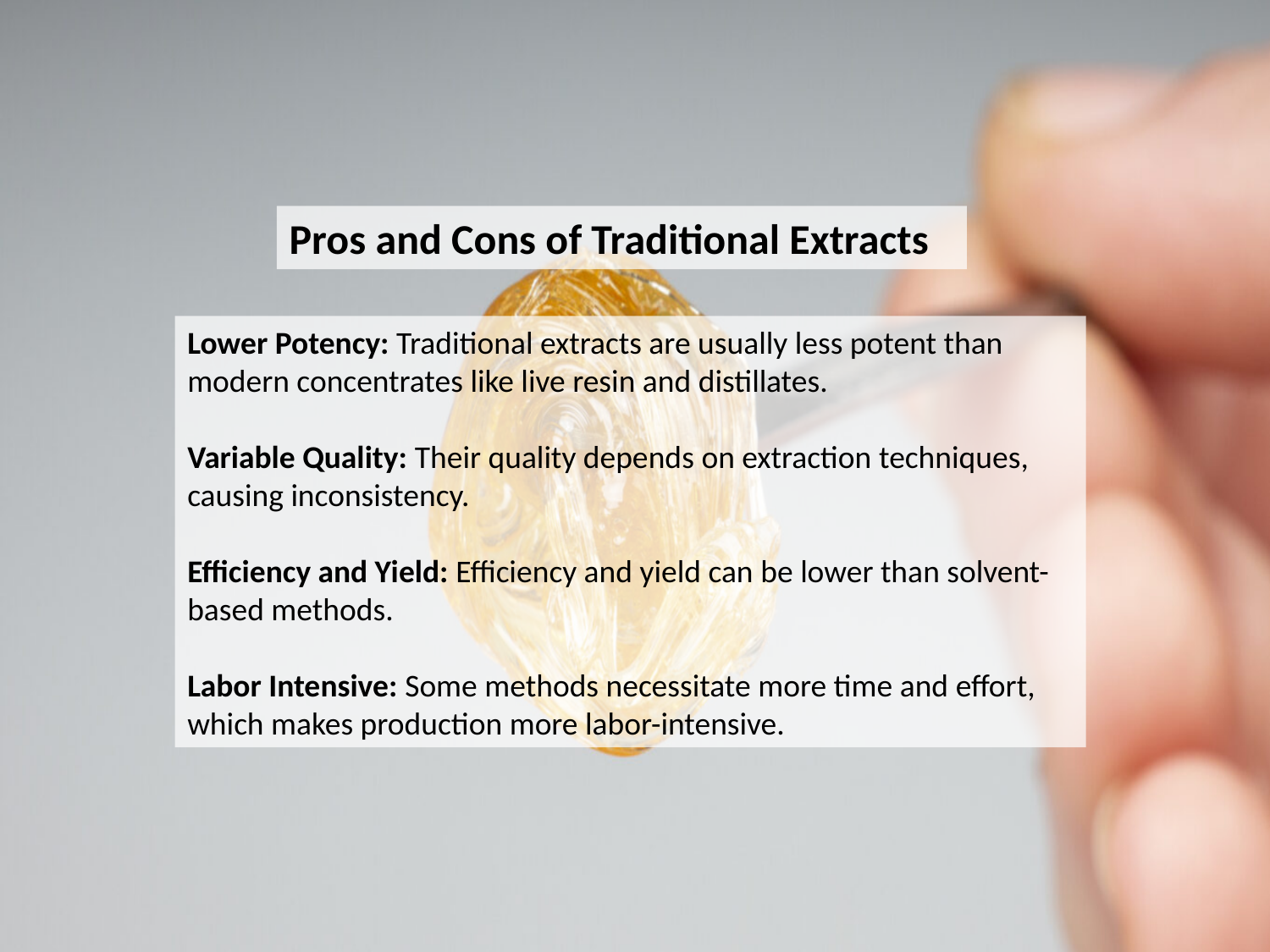

Pros and Cons of Traditional Extracts
Lower Potency: Traditional extracts are usually less potent than modern concentrates like live resin and distillates.

Variable Quality: Their quality depends on extraction techniques, causing inconsistency.

Efficiency and Yield: Efficiency and yield can be lower than solvent-based methods.

Labor Intensive: Some methods necessitate more time and effort, which makes production more labor-intensive.